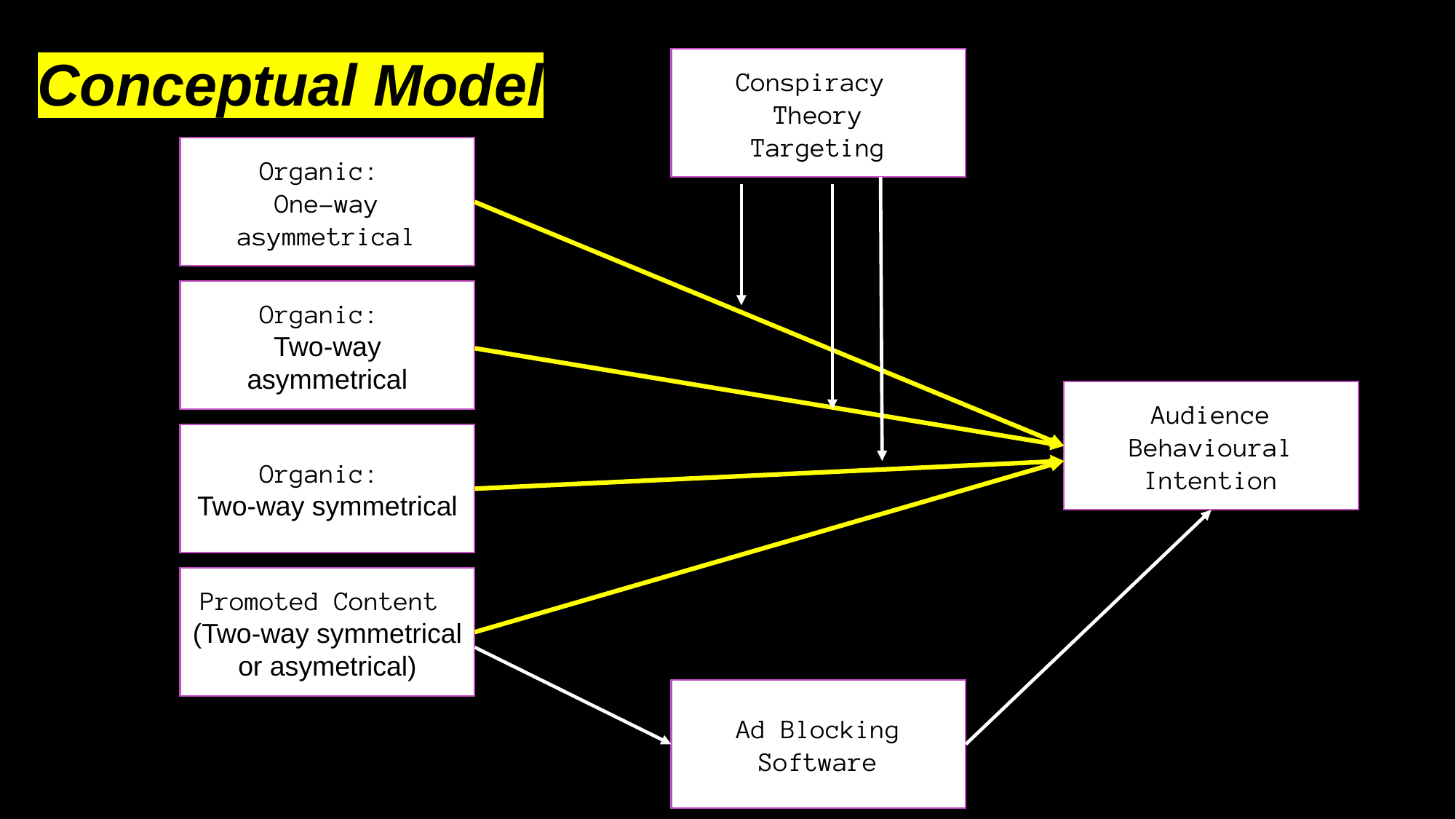

# Conceptual Model
Conspiracy
Theory
Targeting
Organic:
One-way asymmetrical
Organic:
Two-way asymmetrical
Audience Behavioural Intention
Organic:
Two-way symmetrical
Promoted Content
(Two-way symmetrical or asymetrical)
Ad Blocking Software